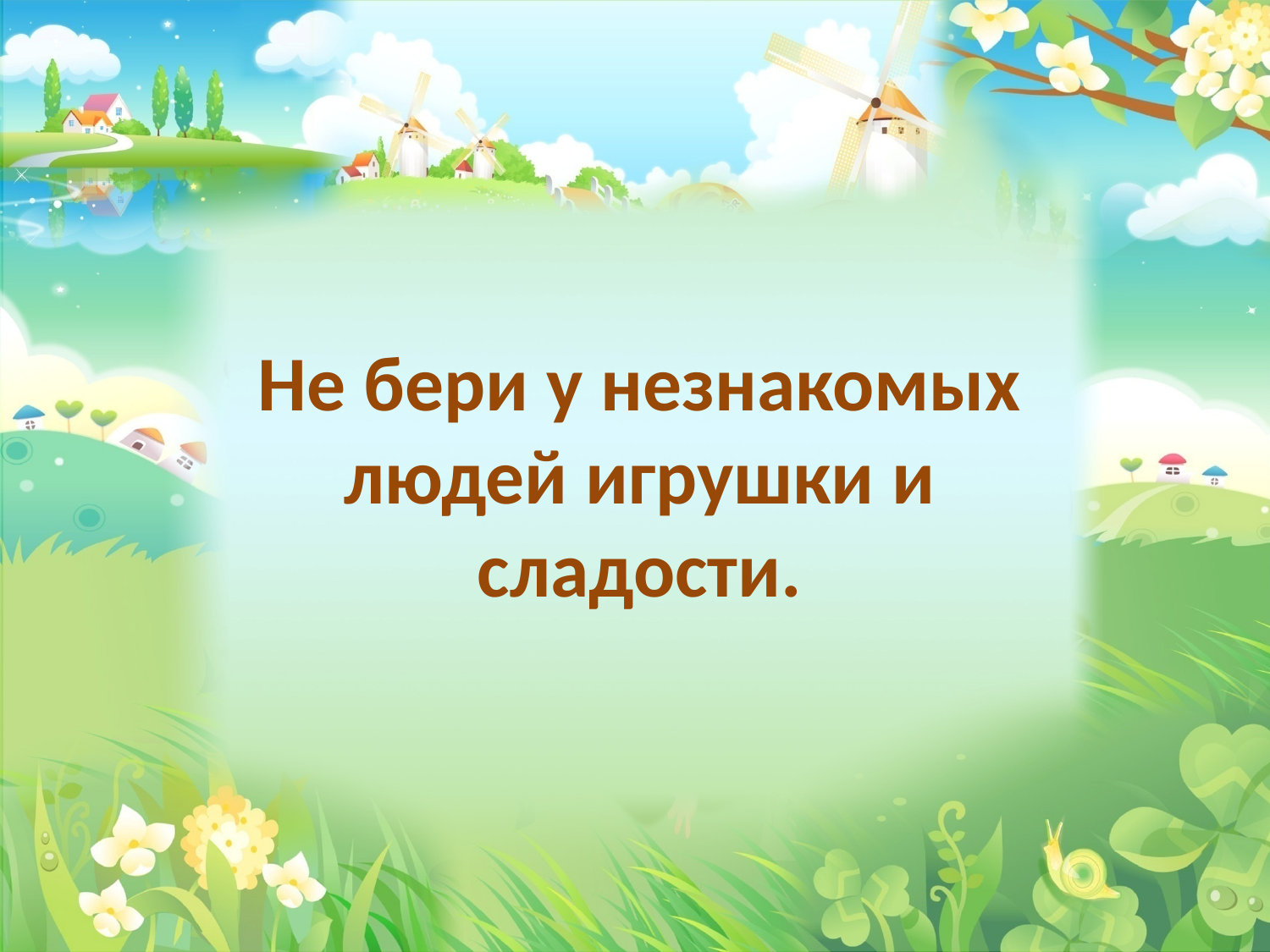

Не бери у незнакомых людей игрушки и сладости.